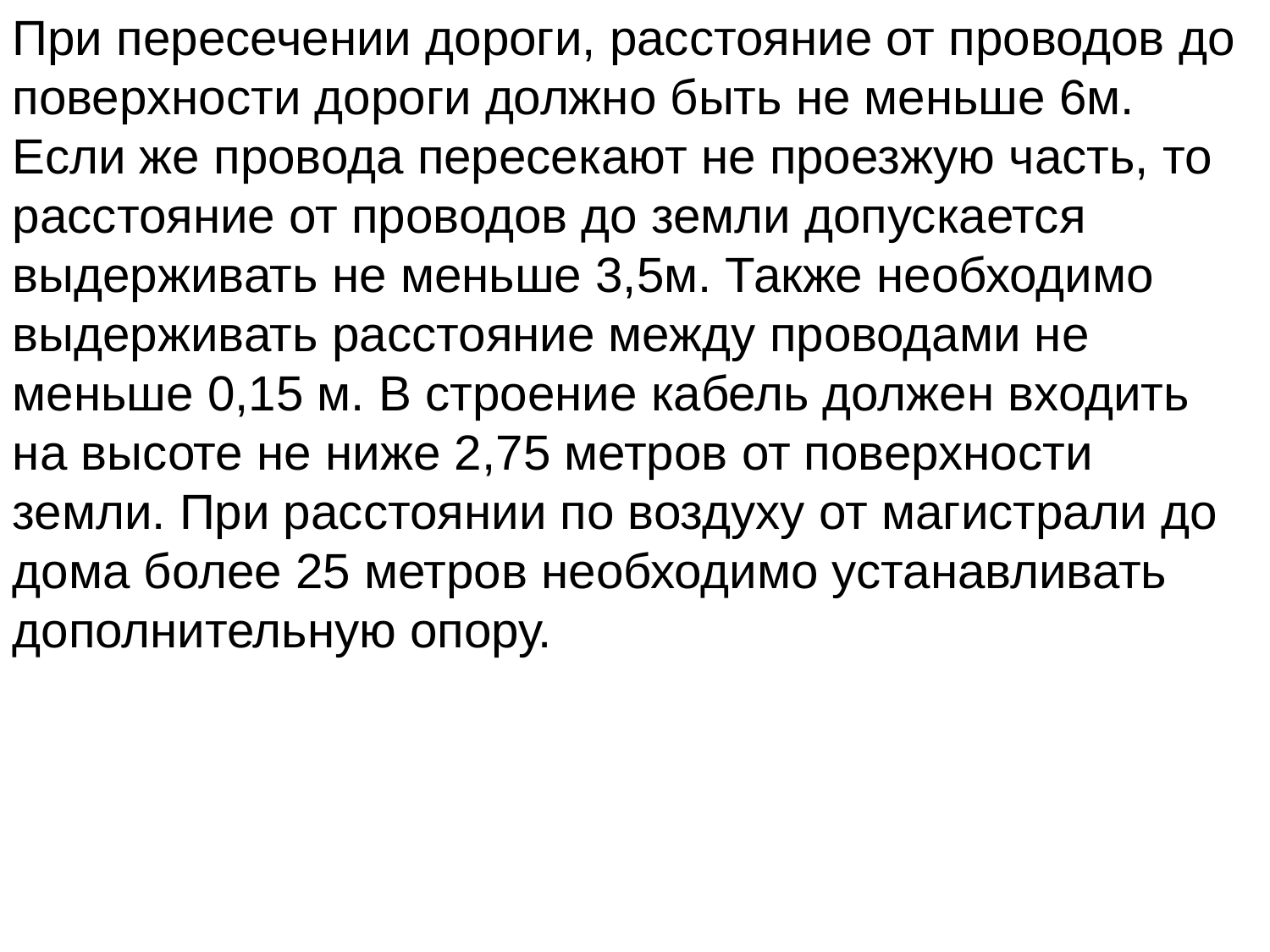

При пересечении дороги, расстояние от проводов до поверхности дороги должно быть не меньше 6м. Если же провода пересекают не проезжую часть, то расстояние от проводов до земли допускается выдерживать не меньше 3,5м. Также необходимо выдерживать расстояние между проводами не меньше 0,15 м. В строение кабель должен входить на высоте не ниже 2,75 метров от поверхности земли. При расстоянии по воздуху от магистрали до дома более 25 метров необходимо устанавливать дополнительную опору.